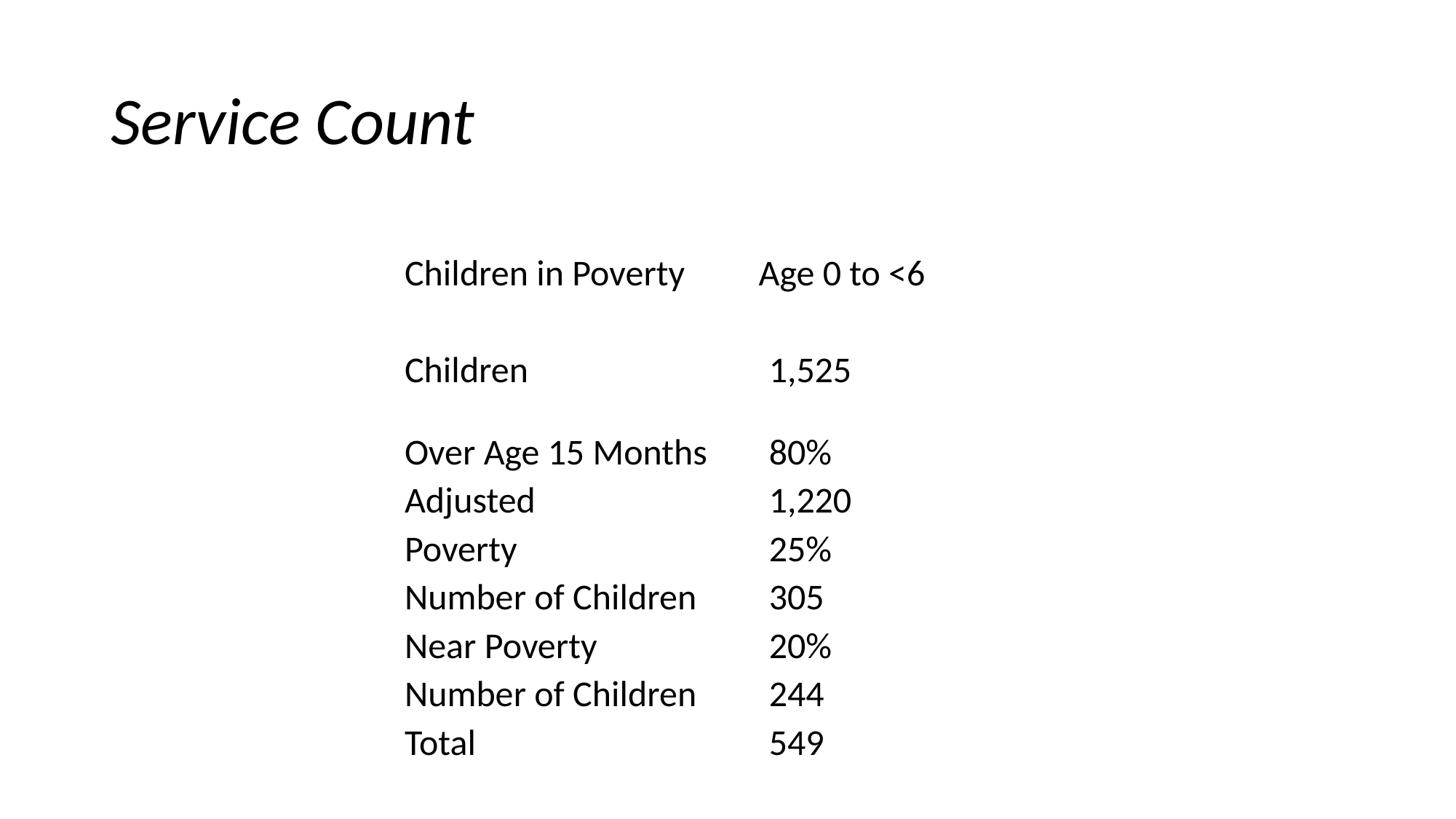

# Service Count
| Children in Poverty Age 0 to <6 |  |
| --- | --- |
|  |  |
| Children | 1,525 |
| Over Age 15 Months | 80% |
| Adjusted | 1,220 |
| Poverty | 25% |
| Number of Children | 305 |
| Near Poverty | 20% |
| Number of Children | 244 |
| Total | 549 |